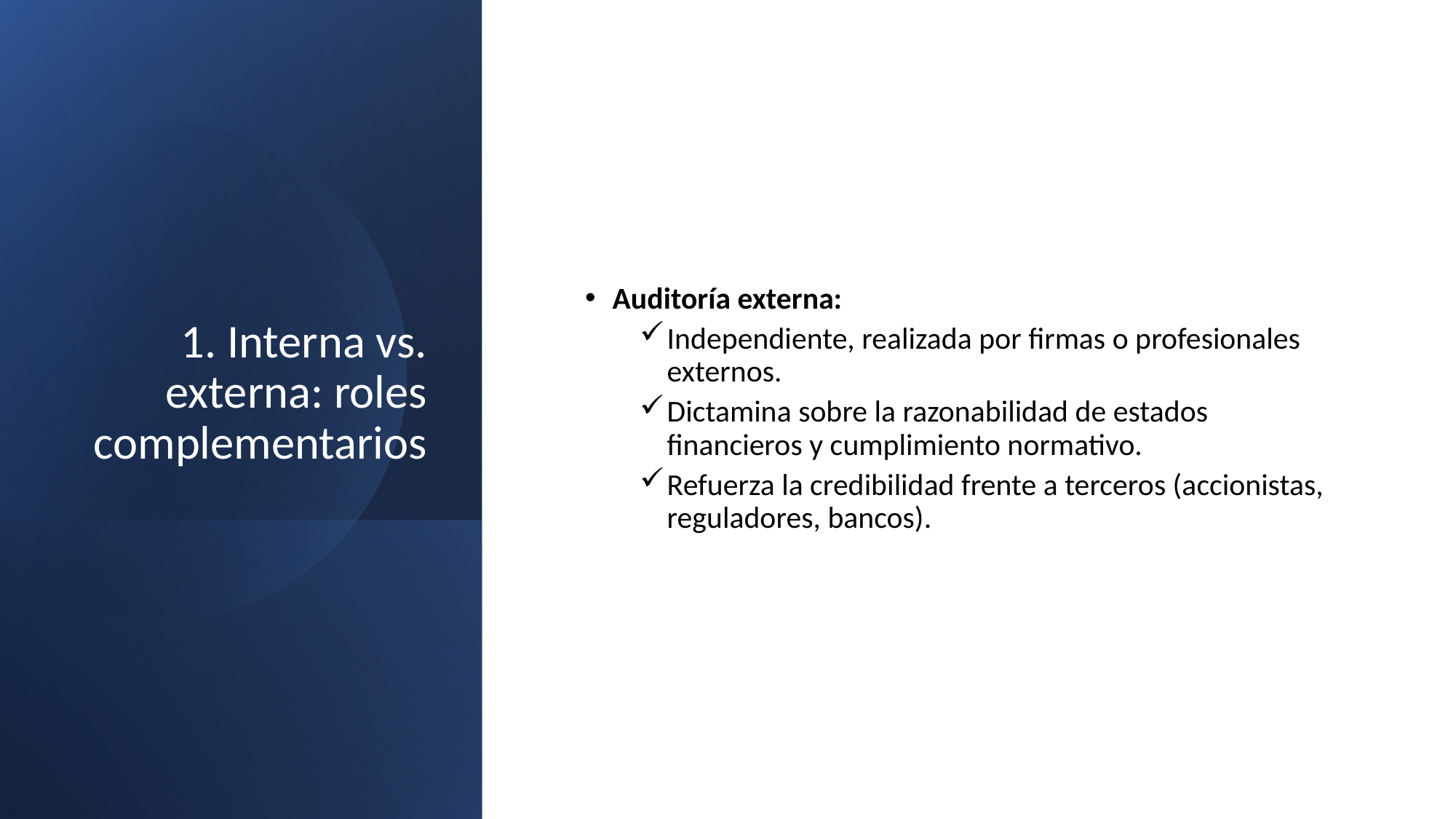

# 1. Interna vs. externa: roles complementarios
Auditoría externa:
Independiente, realizada por firmas o profesionales externos.
Dictamina sobre la razonabilidad de estados financieros y cumplimiento normativo.
Refuerza la credibilidad frente a terceros (accionistas, reguladores, bancos).